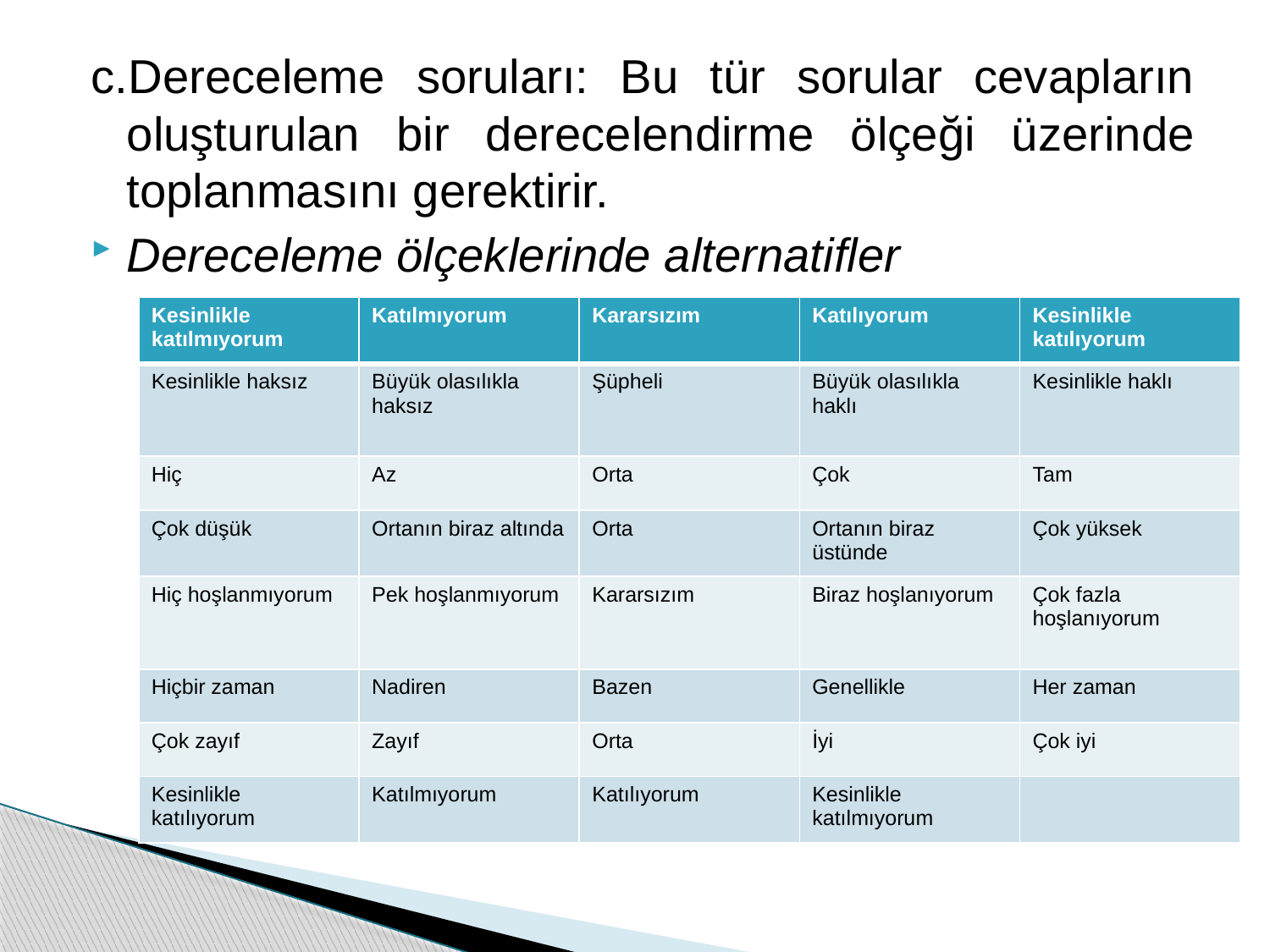

c.Dereceleme soruları: Bu tür sorular cevapların oluşturulan bir derecelendirme ölçeği üzerinde toplanmasını gerektirir.
Dereceleme ölçeklerinde alternatifler

| Kesinlikle katılmıyorum | Katılmıyorum | Kararsızım | Katılıyorum | Kesinlikle katılıyorum |
| --- | --- | --- | --- | --- |
| Kesinlikle haksız | Büyük olasılıkla haksız | Şüpheli | Büyük olasılıkla haklı | Kesinlikle haklı |
| Hiç | Az | Orta | Çok | Tam |
| Çok düşük | Ortanın biraz altında | Orta | Ortanın biraz üstünde | Çok yüksek |
| Hiç hoşlanmıyorum | Pek hoşlanmıyorum | Kararsızım | Biraz hoşlanıyorum | Çok fazla hoşlanıyorum |
| Hiçbir zaman | Nadiren | Bazen | Genellikle | Her zaman |
| Çok zayıf | Zayıf | Orta | İyi | Çok iyi |
| Kesinlikle katılıyorum | Katılmıyorum | Katılıyorum | Kesinlikle katılmıyorum |  |